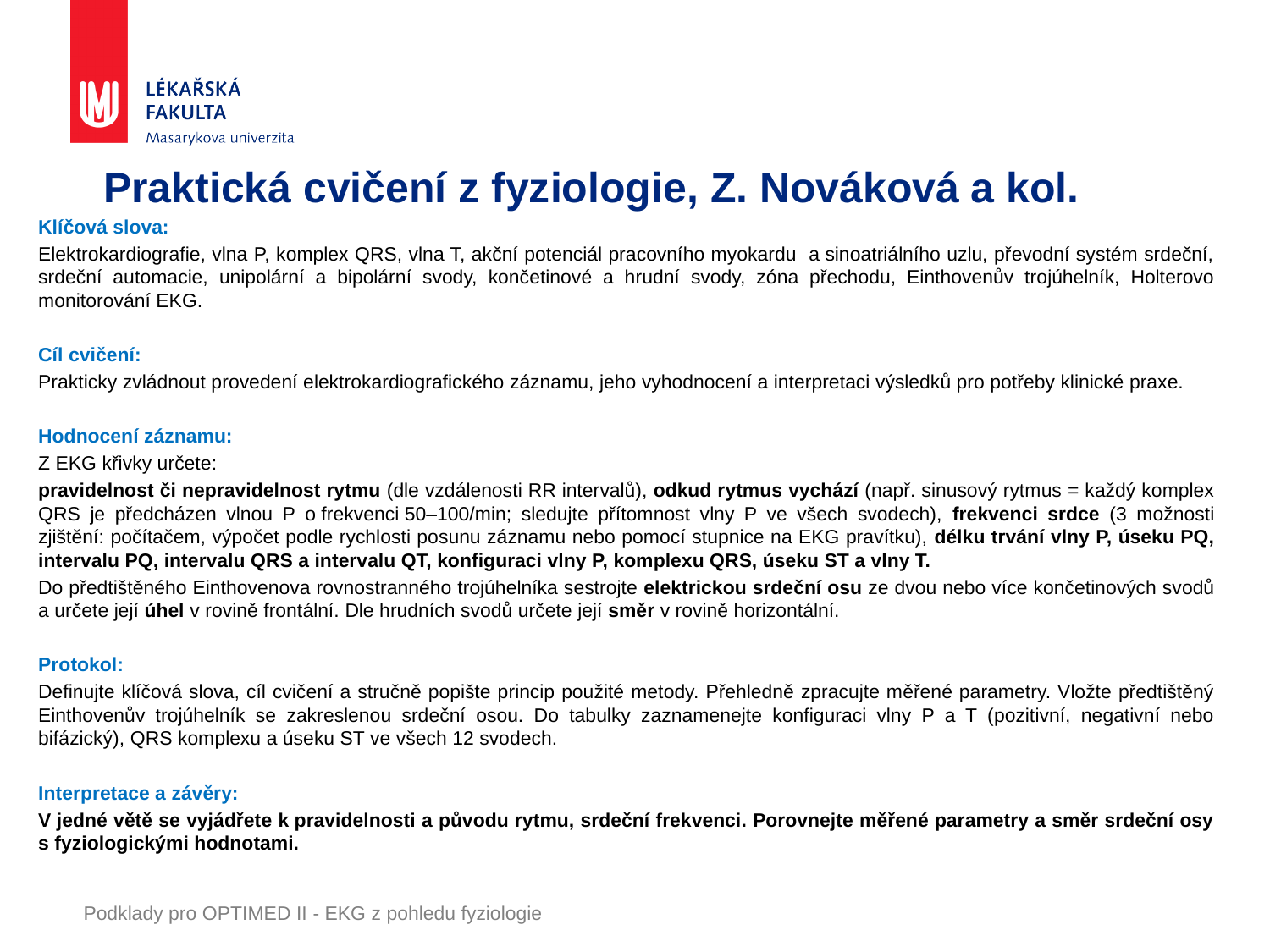

# Praktická cvičení z fyziologie, Z. Nováková a kol.
Klíčová slova:
Elektrokardiografie, vlna P, komplex QRS, vlna T, akční potenciál pracovního myokardu  a sinoatriálního uzlu, převodní systém srdeční, srdeční automacie, unipolární a bipolární svody, končetinové a hrudní svody, zóna přechodu, Einthovenův trojúhelník, Holterovo monitorování EKG.

Cíl cvičení:
Prakticky zvládnout provedení elektrokardiografického záznamu, jeho vyhodnocení a interpretaci výsledků pro potřeby klinické praxe.

Hodnocení záznamu:
Z EKG křivky určete:
pravidelnost či nepravidelnost rytmu (dle vzdálenosti RR intervalů), odkud rytmus vychází (např. sinusový rytmus = každý komplex QRS je předcházen vlnou P o frekvenci 50–100/min; sledujte přítomnost vlny P ve všech svodech), frekvenci srdce (3 možnosti zjištění: počítačem, výpočet podle rychlosti posunu záznamu nebo pomocí stupnice na EKG pravítku), délku trvání vlny P, úseku PQ, intervalu PQ, intervalu QRS a intervalu QT, konfiguraci vlny P, komplexu QRS, úseku ST a vlny T.
Do předtištěného Einthovenova rovnostranného trojúhelníka sestrojte elektrickou srdeční osu ze dvou nebo více končetinových svodů a určete její úhel v rovině frontální. Dle hrudních svodů určete její směr v rovině horizontální.

Protokol:
Definujte klíčová slova, cíl cvičení a stručně popište princip použité metody. Přehledně zpracujte měřené parametry. Vložte předtištěný Einthovenův trojúhelník se zakreslenou srdeční osou. Do tabulky zaznamenejte konfiguraci vlny P a T (pozitivní, negativní nebo bifázický), QRS komplexu a úseku ST ve všech 12 svodech.

Interpretace a závěry:
V jedné větě se vyjádřete k pravidelnosti a původu rytmu, srdeční frekvenci. Porovnejte měřené parametry a směr srdeční osy s fyziologickými hodnotami.
Podklady pro OPTIMED II - EKG z pohledu fyziologie